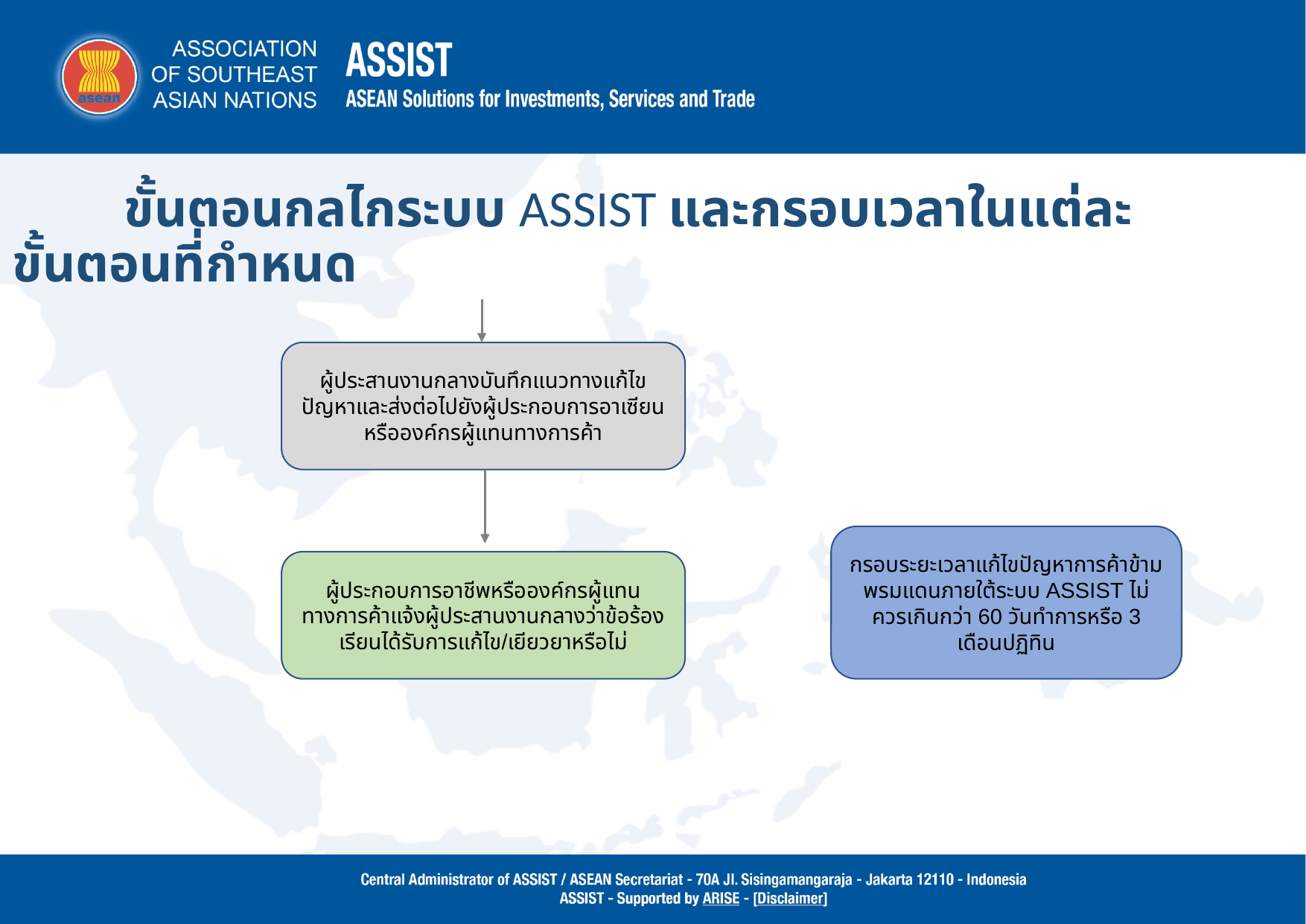

ขั้นตอนกลไกระบบ ASSIST และกรอบเวลาในแต่ละขั้นตอนที่กำหนด
ผู้ประสานงานกลางบันทึกแนวทางแก้ไขปัญหาและส่งต่อไปยังผู้ประกอบการอาเซียนหรือองค์กรผู้แทนทางการค้า
กรอบระยะเวลาแก้ไขปัญหาการค้าข้ามพรมแดนภายใต้ระบบ ASSIST ไม่ควรเกินกว่า 60 วันทำการหรือ 3 เดือนปฏิทิน
ผู้ประกอบการอาชีพหรือองค์กรผู้แทนทางการค้าแจ้งผู้ประสานงานกลางว่าข้อร้องเรียนได้รับการแก้ไข/เยียวยาหรือไม่